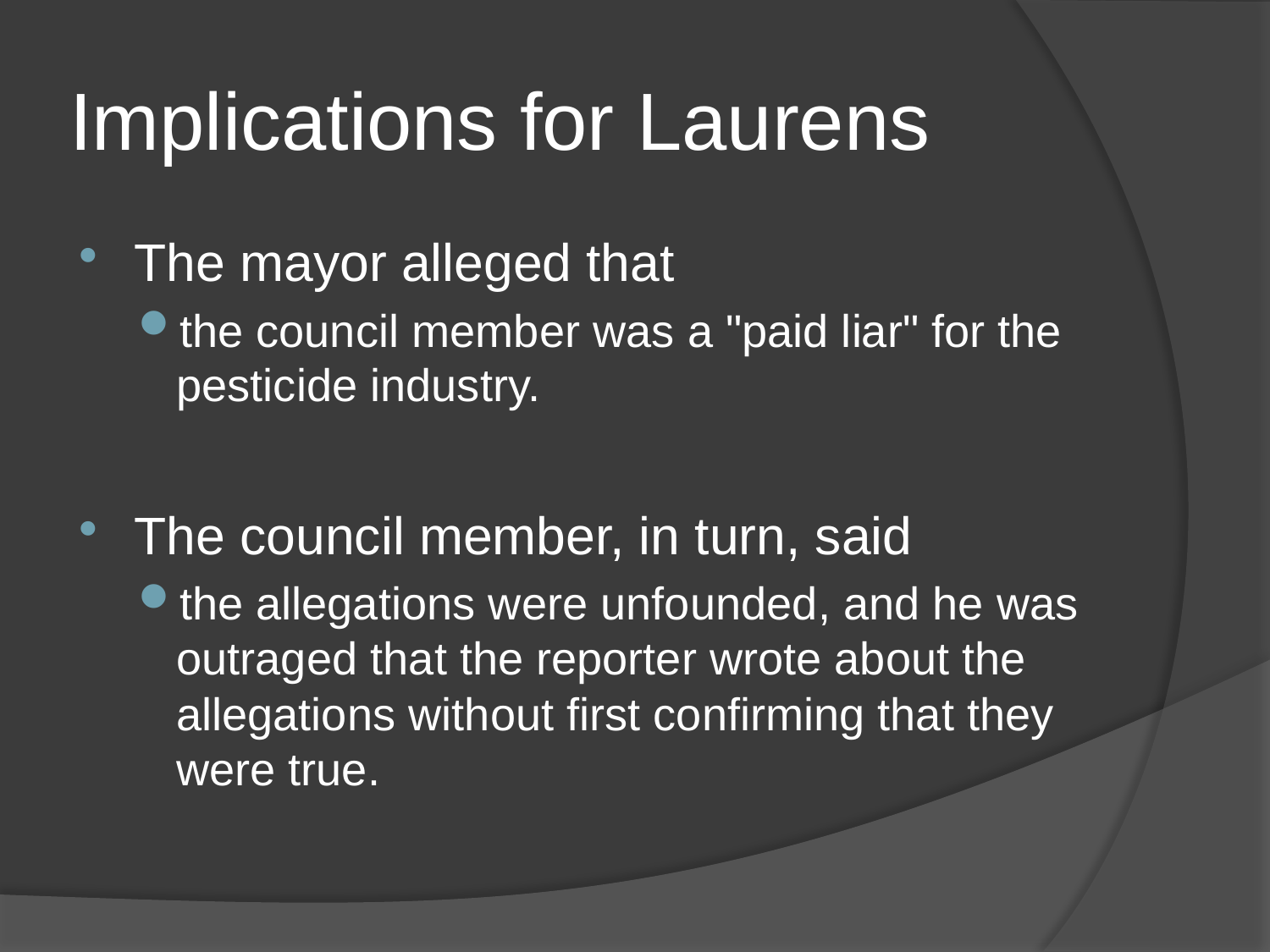

# Implications for Laurens
The mayor alleged that
the council member was a "paid liar" for the pesticide industry.

The council member, in turn, said
the allegations were unfounded, and he was outraged that the reporter wrote about the allegations without first confirming that they were true.